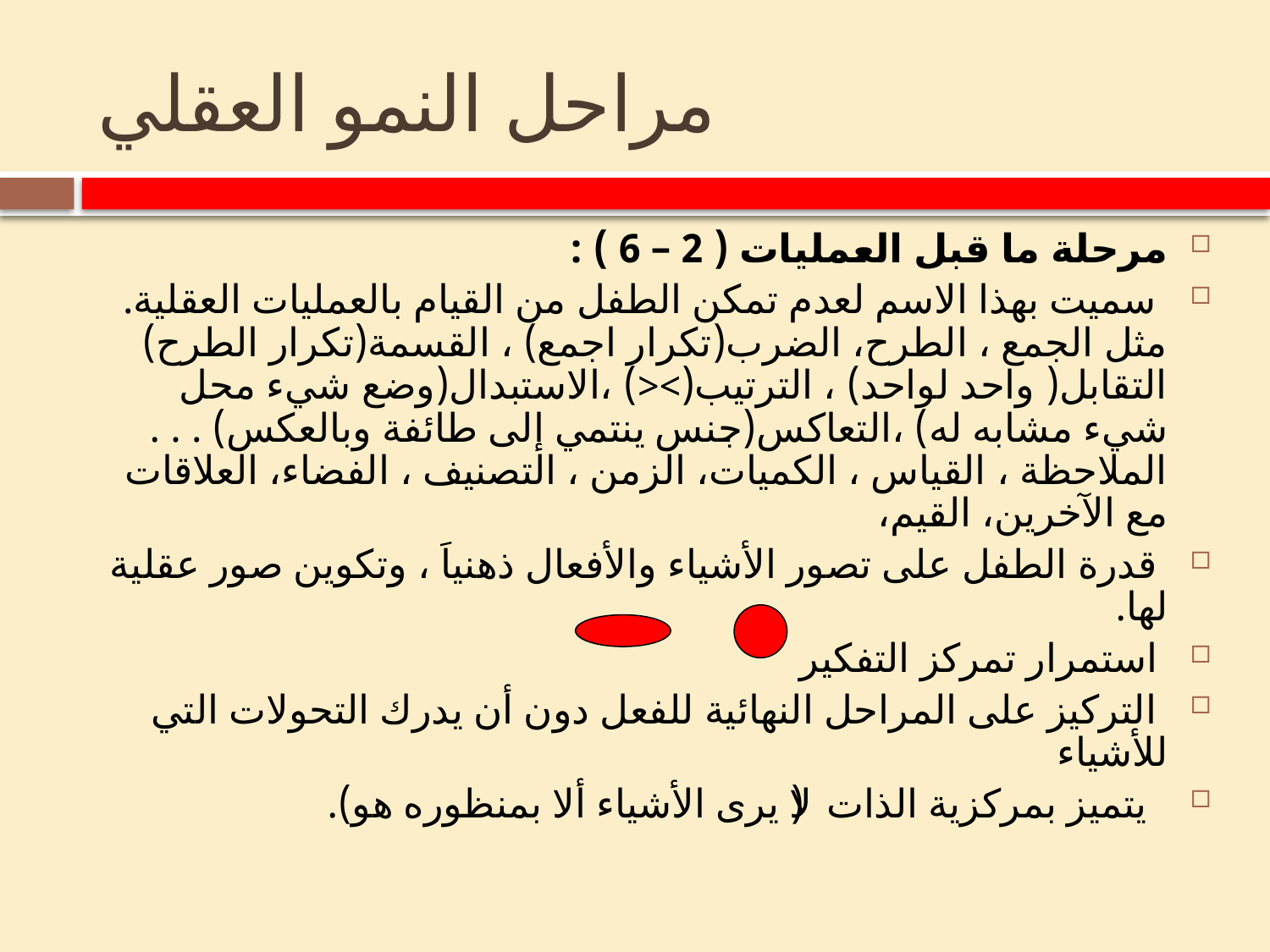

# مراحل النمو العقلي
مرحلة ما قبل العمليات ( 2 – 6 ) :
 سميت بهذا الاسم لعدم تمكن الطفل من القيام بالعمليات العقلية. مثل الجمع ، الطرح، الضرب(تكرار اجمع) ، القسمة(تكرار الطرح) التقابل( واحد لواحد) ، الترتيب(><) ،الاستبدال(وضع شيء محل شيء مشابه له) ،التعاكس(جنس ينتمي إلى طائفة وبالعكس) . . . الملاحظة ، القياس ، الكميات، الزمن ، التصنيف ، الفضاء، العلاقات مع الآخرين، القيم،
 قدرة الطفل على تصور الأشياء والأفعال ذهنياَ ، وتكوين صور عقلية لها.
 استمرار تمركز التفكير
 التركيز على المراحل النهائية للفعل دون أن يدرك التحولات التي  للأشياء
  يتميز بمركزية الذات(لا يرى الأشياء ألا بمنظوره هو).